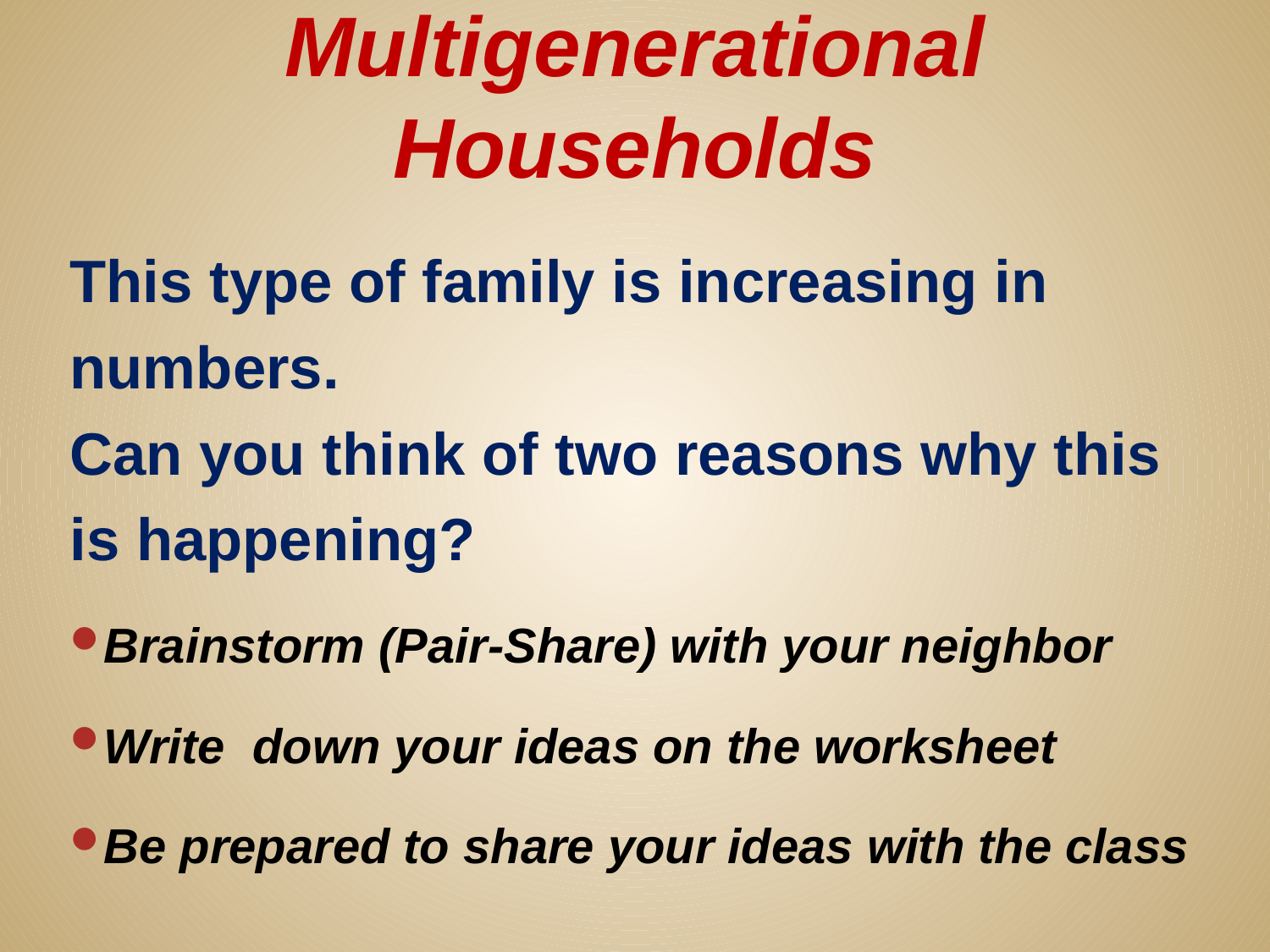

# Multigenerational Households
This type of family is increasing in numbers.
Can you think of two reasons why this is happening?
Brainstorm (Pair-Share) with your neighbor
Write  down your ideas on the worksheet
Be prepared to share your ideas with the class